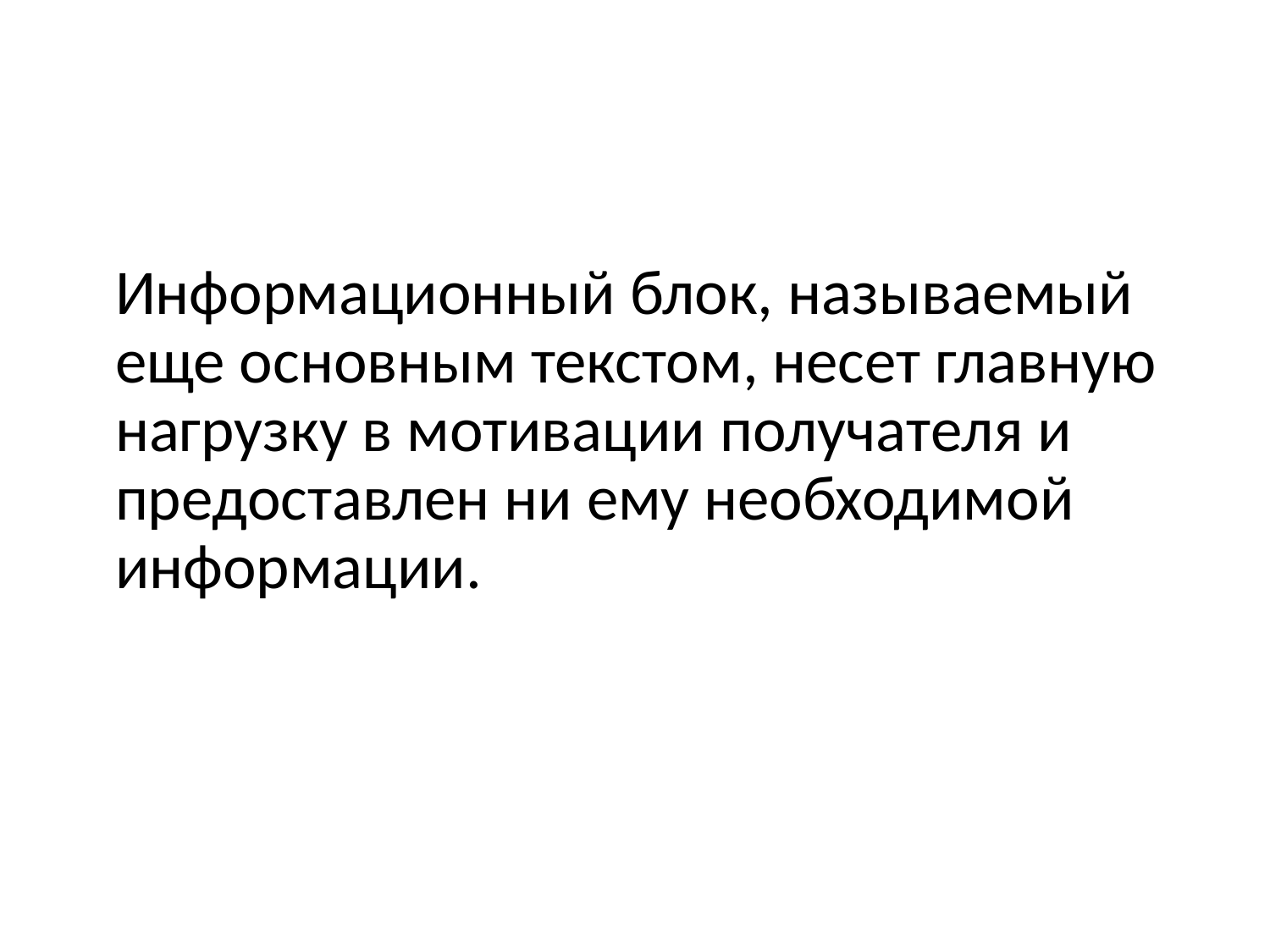

Информационный блок, называемый еще основным текстом, несет главную нагрузку в мотивации получателя и предоставлен ни ему необходимой информации.